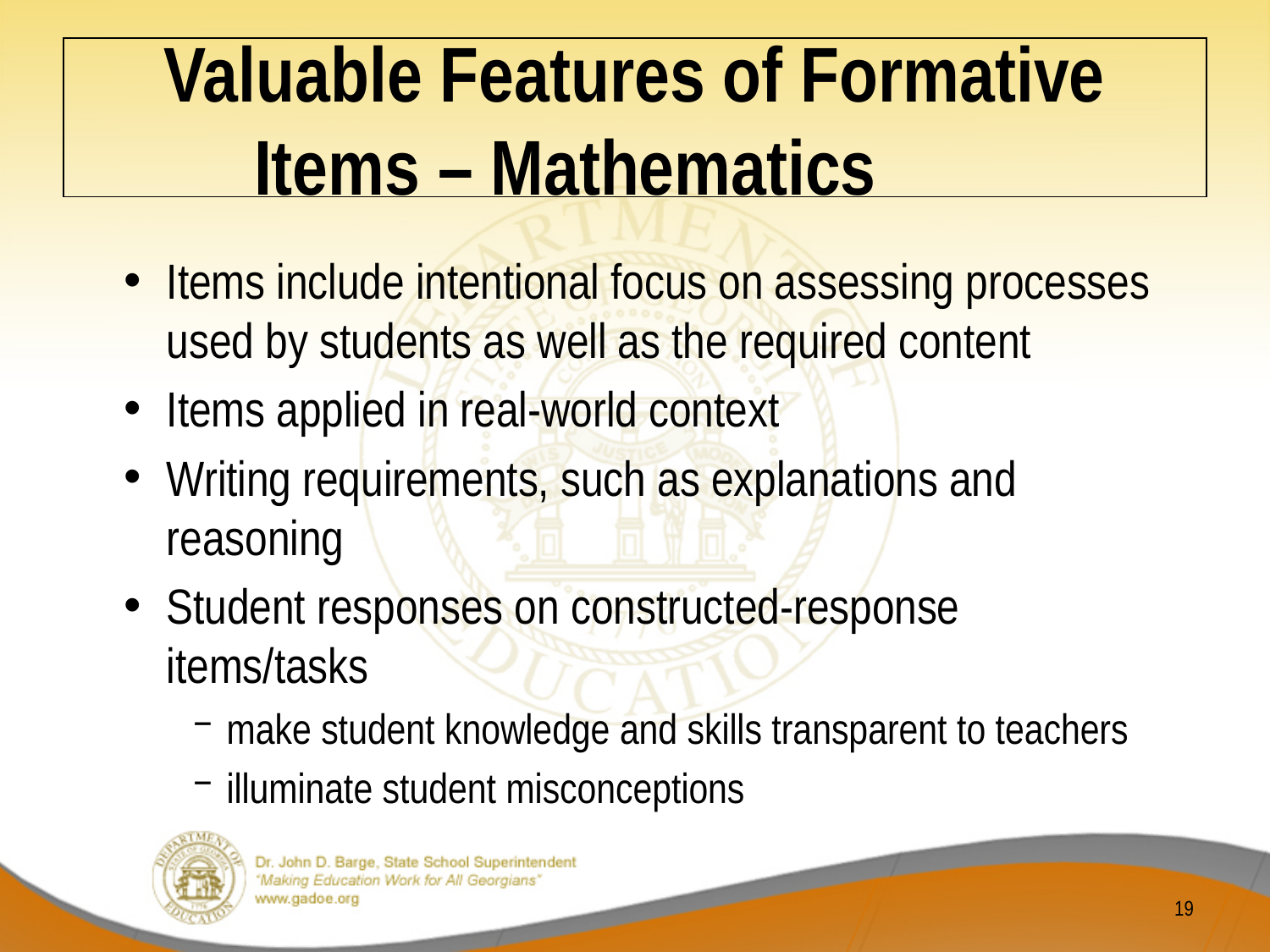

# Valuable Features of Formative Items – Mathematics
Items include intentional focus on assessing processes used by students as well as the required content
Items applied in real-world context
Writing requirements, such as explanations and reasoning
Student responses on constructed-response items/tasks
make student knowledge and skills transparent to teachers
illuminate student misconceptions

19